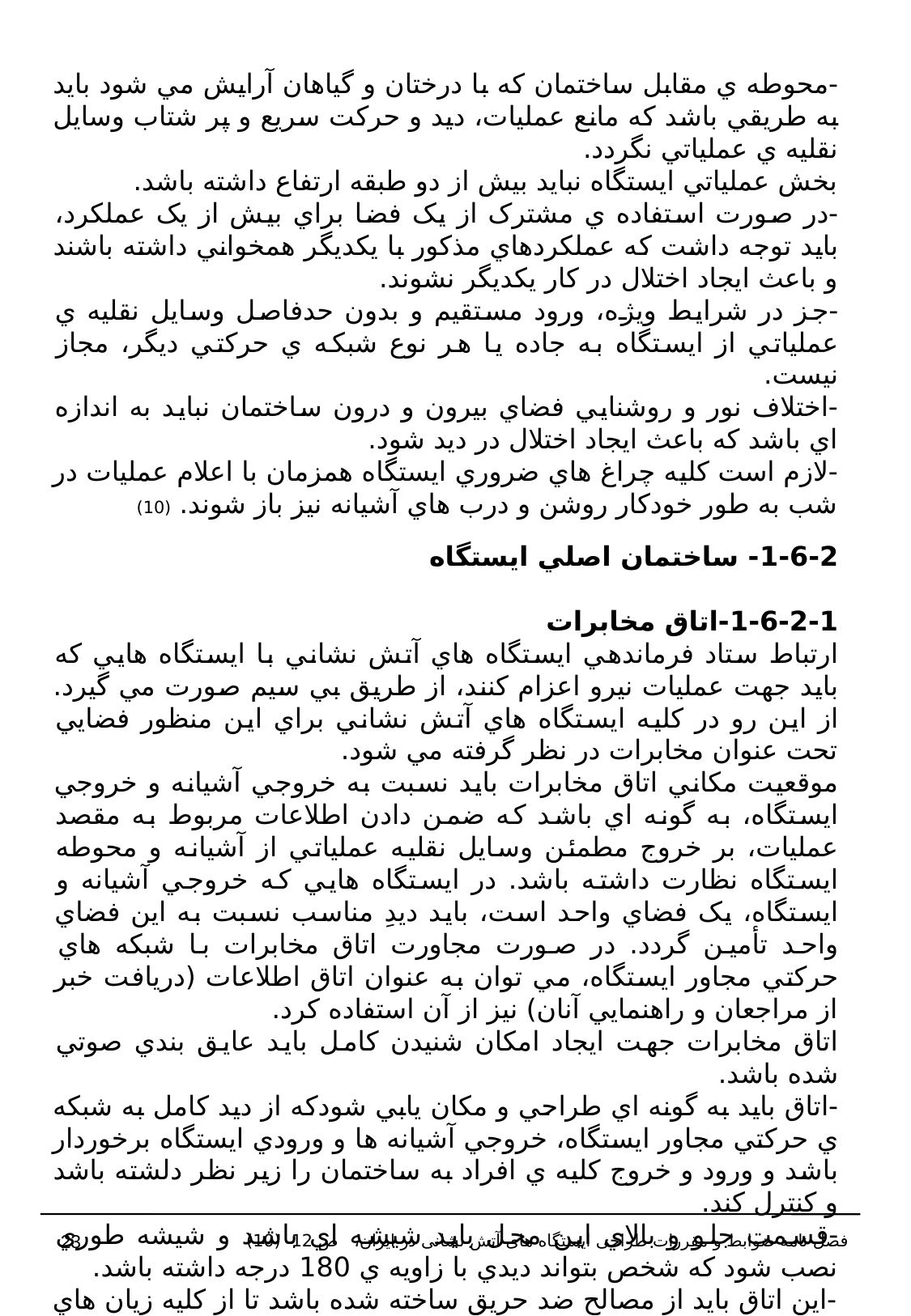

-محوطه ي مقابل ساختمان که با درختان و گياهان آرايش مي شود بايد به طريقي باشد که مانع عمليات، ديد و حرکت سريع و پر شتاب وسايل نقليه ي عملياتي نگردد.
بخش عملياتي ايستگاه نبايد بيش از دو طبقه ارتفاع داشته باشد.
-در صورت استفاده ي مشترک از يک فضا براي بيش از يک عملکرد، بايد توجه داشت که عملکردهاي مذکور با يکديگر همخواني داشته باشند و باعث ايجاد اختلال در کار يکديگر نشوند.
-جز در شرايط ويژه، ورود مستقيم و بدون حدفاصل وسايل نقليه ي عملياتي از ايستگاه به جاده يا هر نوع شبکه ي حرکتي ديگر، مجاز نيست.
-اختلاف نور و روشنايي فضاي بيرون و درون ساختمان نبايد به اندازه اي باشد که باعث ايجاد اختلال در ديد شود.
-لازم است کليه چراغ هاي ضروري ايستگاه همزمان با اعلام عمليات در شب به طور خودکار روشن و درب هاي آشيانه نيز باز شوند. (10)

1-6-2- ساختمان اصلي ايستگاه

1-6-2-1-اتاق مخابرات
ارتباط ستاد فرماندهي ايستگاه هاي آتش نشاني با ايستگاه هايي که بايد جهت عمليات نيرو اعزام کنند، از طريق بي سيم صورت مي گيرد. از اين رو در کليه ايستگاه هاي آتش نشاني براي اين منظور فضايي تحت عنوان مخابرات در نظر گرفته مي شود.
موقعيت مکاني اتاق مخابرات بايد نسبت به خروجي آشيانه و خروجي ايستگاه، به گونه اي باشد که ضمن دادن اطلاعات مربوط به مقصد عمليات، بر خروج مطمئن وسايل نقليه عملياتي از آشيانه و محوطه ايستگاه نظارت داشته باشد. در ايستگاه هايي که خروجي آشيانه و ايستگاه، يک فضاي واحد است، بايد ديدِ مناسب نسبت به اين فضاي واحد تأمين گردد. در صورت مجاورت اتاق مخابرات با شبکه هاي حرکتي مجاور ايستگاه، مي توان به عنوان اتاق اطلاعات (دريافت خبر از مراجعان و راهنمايي آنان) نيز از آن استفاده کرد.
اتاق مخابرات جهت ايجاد امکان شنيدن کامل بايد عايق بندي صوتي شده باشد.
-اتاق بايد به گونه اي طراحي و مکان يابي شودکه از ديد کامل به شبکه ي حرکتي مجاور ايستگاه، خروجي آشيانه ها و ورودي ايستگاه برخوردار باشد و ورود و خروج کليه ي افراد به ساختمان را زير نظر دلشته باشد و کنترل کند.
-قسمت جلو و بالاي اين محل بايد شيشه اي باشد و شيشه طوري نصب شود که شخص بتواند ديدي با زاويه ي 180 درجه داشته باشد.
-اين اتاق بايد از مصالح ضد حريق ساخته شده باشد تا از کليه زيان هاي تخريب کننده ي ناشي از حريق که باعث ايجاد اختلال در دستگاه هاي هشدار دهنده مي شود در امان باشد.
در اتاق مخابرات بايد فضاي لازم جهت نصب جداول و نقشه هاي ضروري بر روي ديوار پيش بيني کرد.

23
فصل نامه ضوابط و مقررات طراحی ایستگاه های آتش نشانی در ایران،   ص 12  (10)